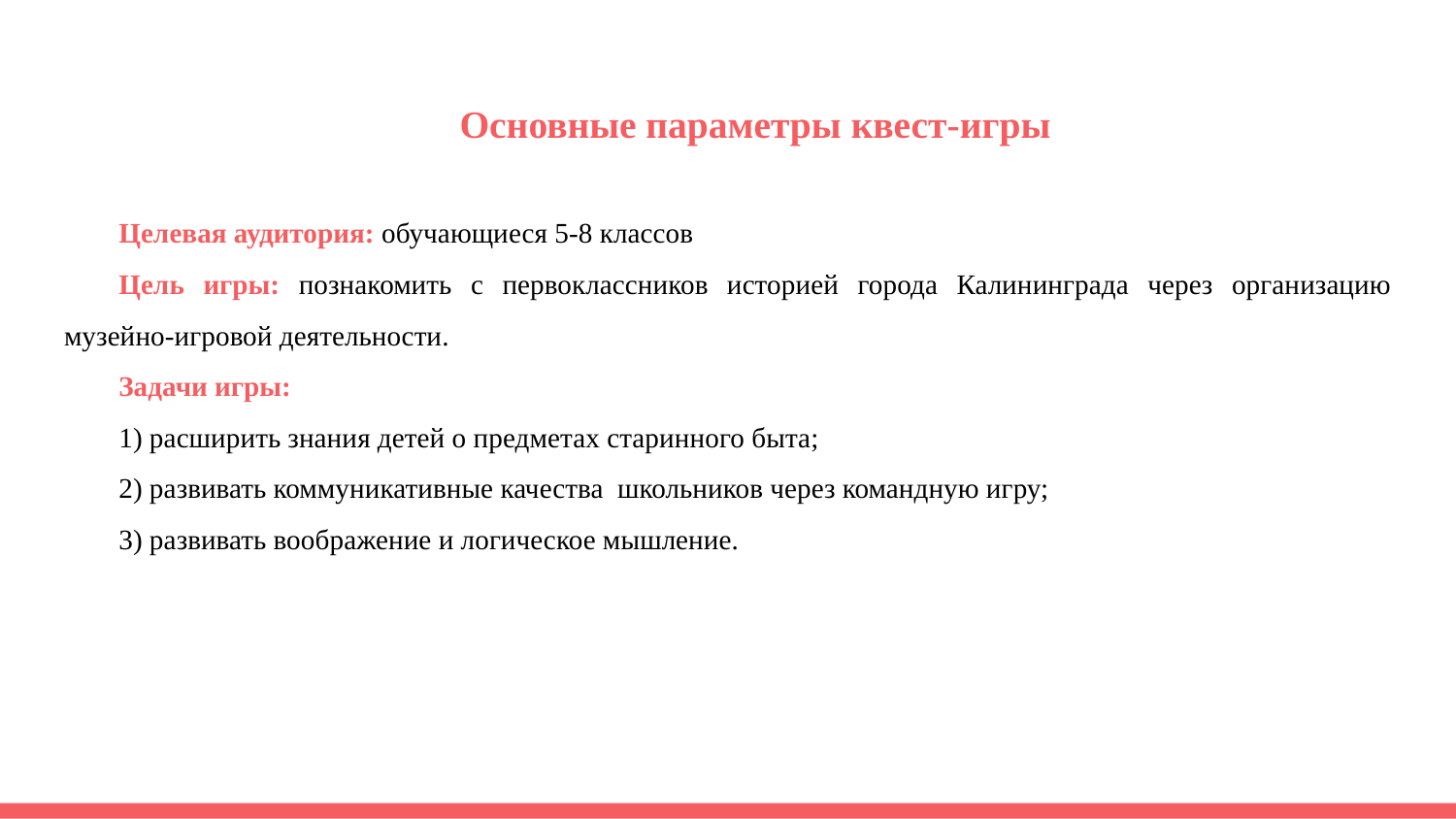

# Основные параметры квест-игры
Целевая аудитория: обучающиеся 5-8 классов
Цель игры: познакомить с первоклассников историей города Калининграда через организацию музейно-игровой деятельности.
Задачи игры:
1) расширить знания детей о предметах старинного быта;
2) развивать коммуникативные качества  школьников через командную игру;
3) развивать воображение и логическое мышление.